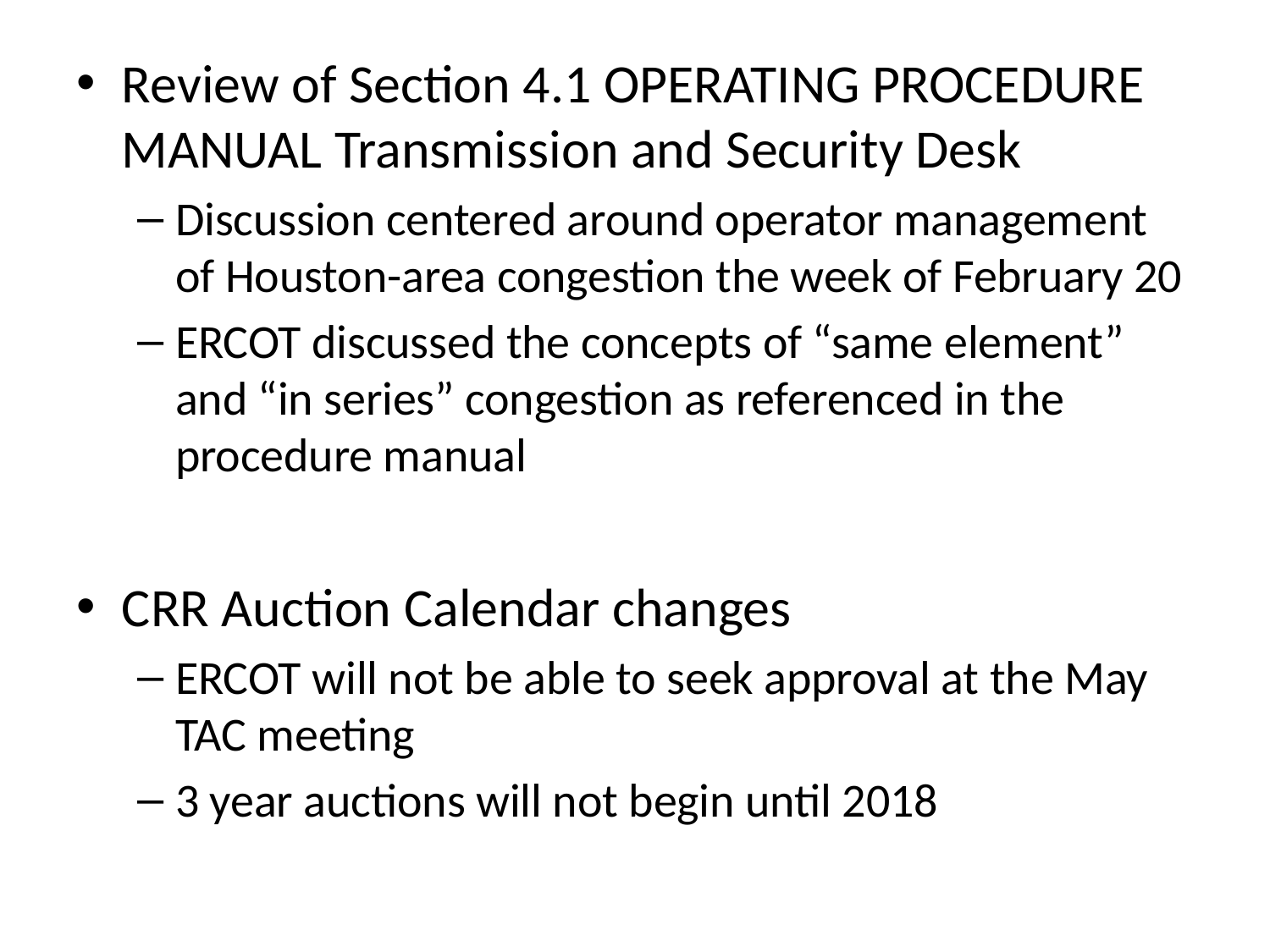

Review of Section 4.1 OPERATING PROCEDURE MANUAL Transmission and Security Desk
Discussion centered around operator management of Houston-area congestion the week of February 20
ERCOT discussed the concepts of “same element” and “in series” congestion as referenced in the procedure manual

CRR Auction Calendar changes
ERCOT will not be able to seek approval at the May TAC meeting
3 year auctions will not begin until 2018